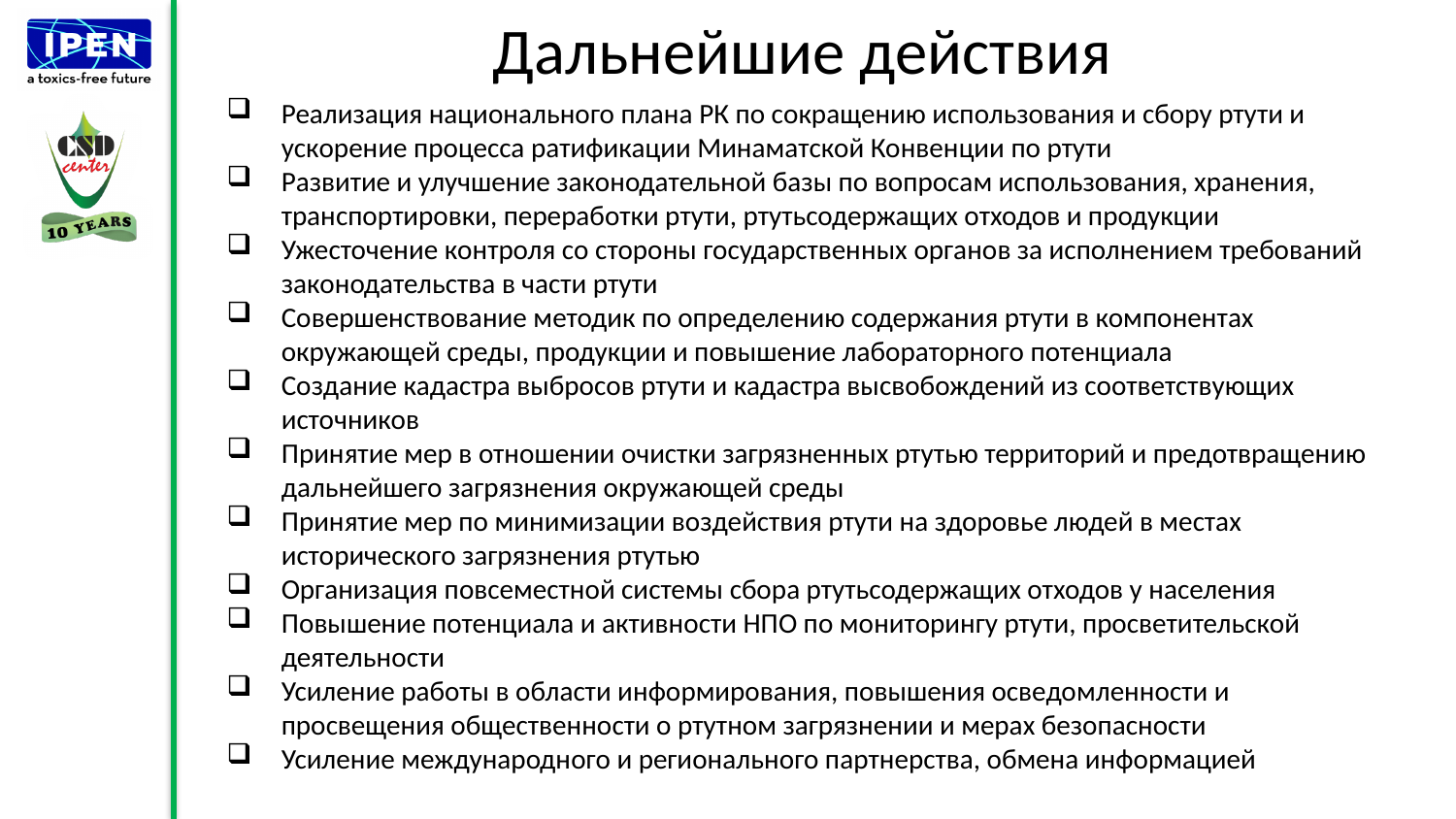

# Дальнейшие действия
Реализация национального плана РК по сокращению использования и сбору ртути и ускорение процесса ратификации Минаматской Конвенции по ртути
Развитие и улучшение законодательной базы по вопросам использования, хранения, транспортировки, переработки ртути, ртутьсодержащих отходов и продукции
Ужесточение контроля со стороны государственных органов за исполнением требований законодательства в части ртути
Совершенствование методик по определению содержания ртути в компонентах окружающей среды, продукции и повышение лабораторного потенциала
Создание кадастра выбросов ртути и кадастра высвобождений из соответствующих источников
Принятие мер в отношении очистки загрязненных ртутью территорий и предотвращению дальнейшего загрязнения окружающей среды
Принятие мер по минимизации воздействия ртути на здоровье людей в местах исторического загрязнения ртутью
Организация повсеместной системы сбора ртутьсодержащих отходов у населения
Повышение потенциала и активности НПО по мониторингу ртути, просветительской деятельности
Усиление работы в области информирования, повышения осведомленности и просвещения общественности о ртутном загрязнении и мерах безопасности
Усиление международного и регионального партнерства, обмена информацией